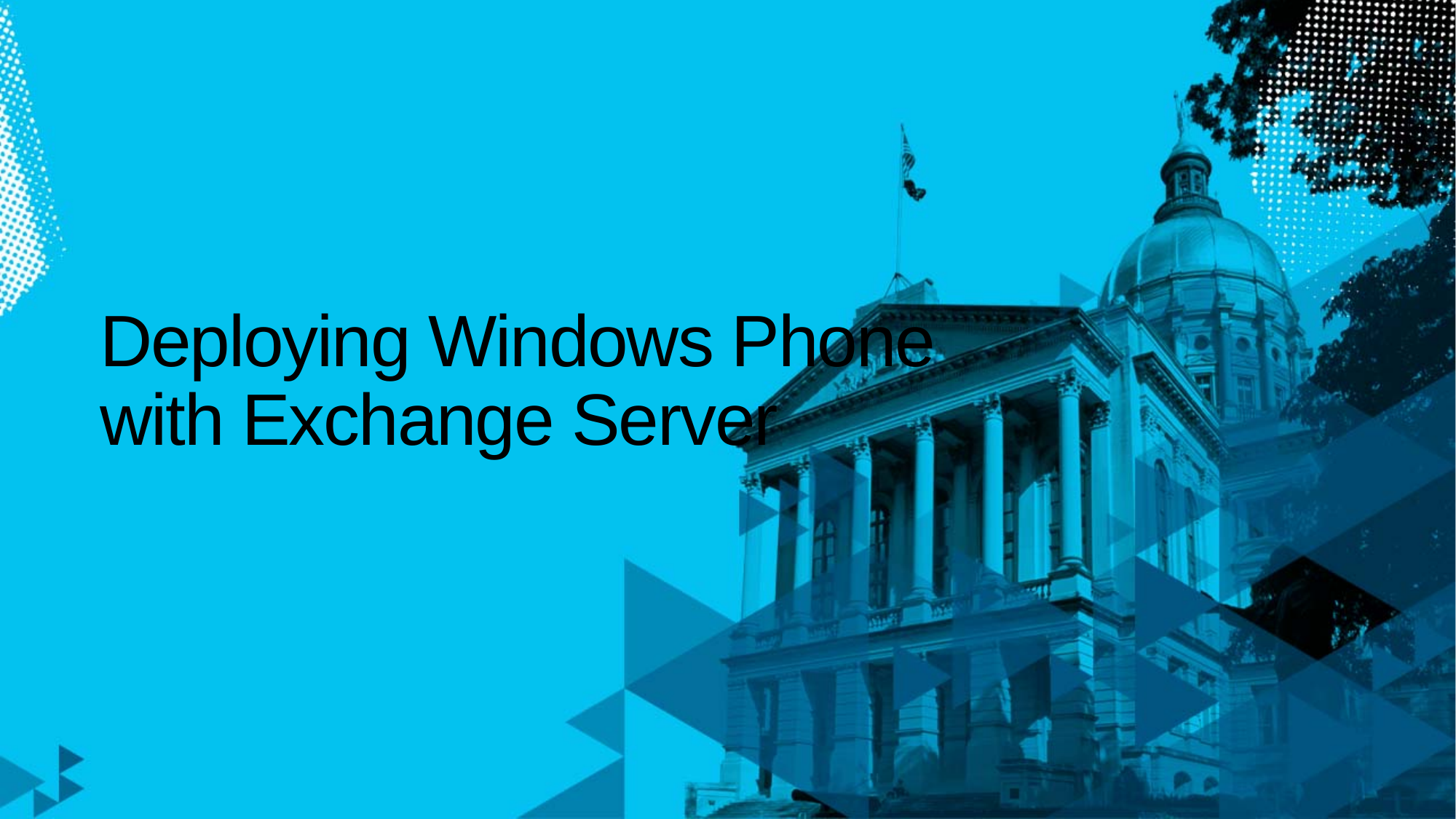

# Deploying Windows Phone with Exchange Server